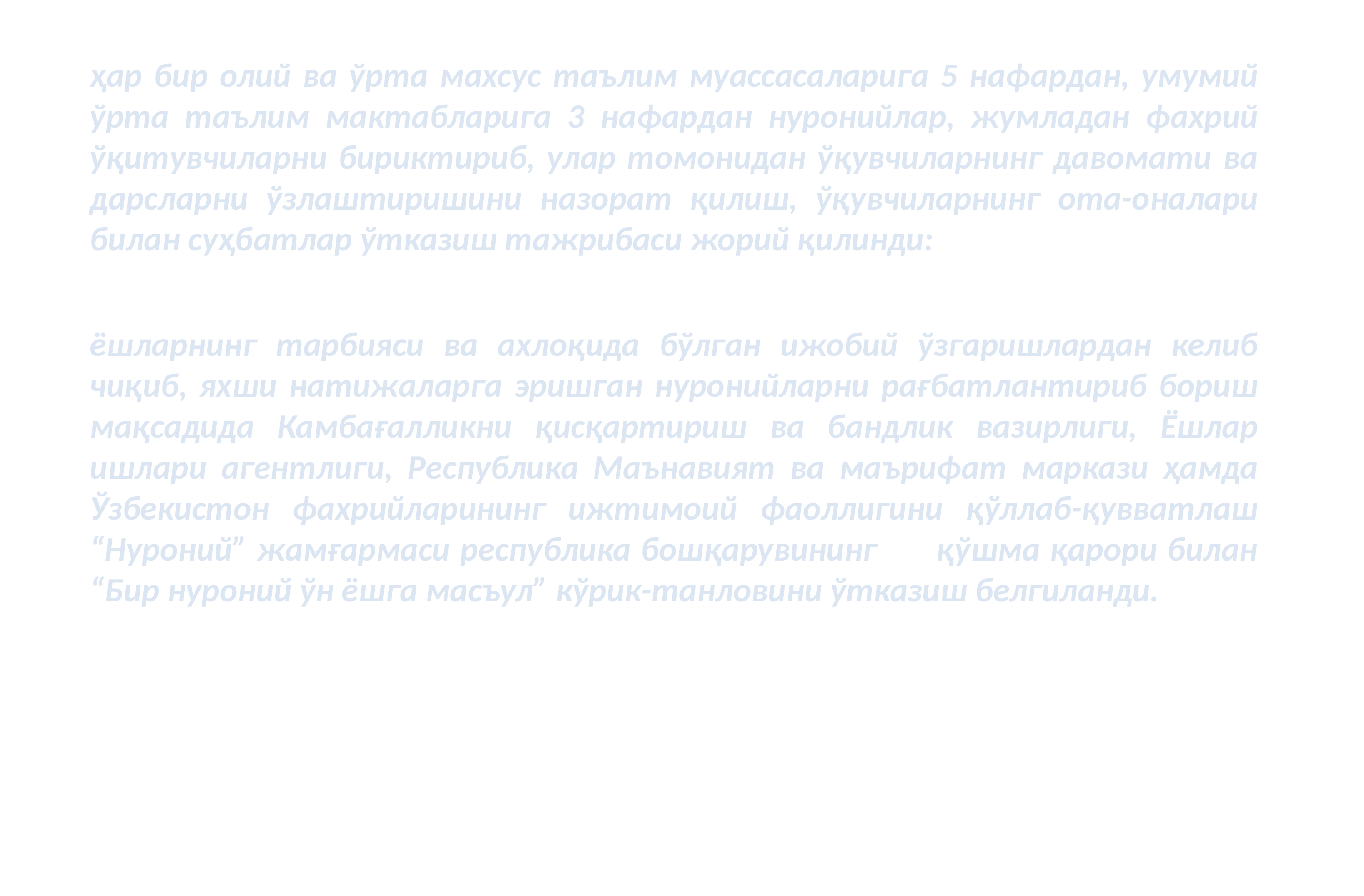

ҳар бир олий ва ўрта махсус таълим муассасаларига 5 нафардан, умумий ўрта таълим мактабларига 3 нафардан нуронийлар, жумладан фахрий ўқитувчиларни бириктириб, улар томонидан ўқувчиларнинг давомати ва дарсларни ўзлаштиришини назорат қилиш, ўқувчиларнинг ота-оналари билан суҳбатлар ўтказиш тажрибаси жорий қилинди:
ёшларнинг тарбияси ва ахлоқида бўлган ижобий ўзгаришлардан келиб чиқиб, яхши натижаларга эришган нуронийларни рағбатлантириб бориш мақсадида Камбағалликни қисқартириш ва бандлик вазирлиги, Ёшлар ишлари агентлиги, Республика Маънавият ва маърифат маркази ҳамда Ўзбекистон фахрийларининг ижтимоий фаоллигини қўллаб-қувватлаш “Нуроний” жамғармаси республика бошқарувининг      қўшма қарори билан “Бир нуроний ўн ёшга масъул” кўрик-танловини ўтказиш белгиланди.